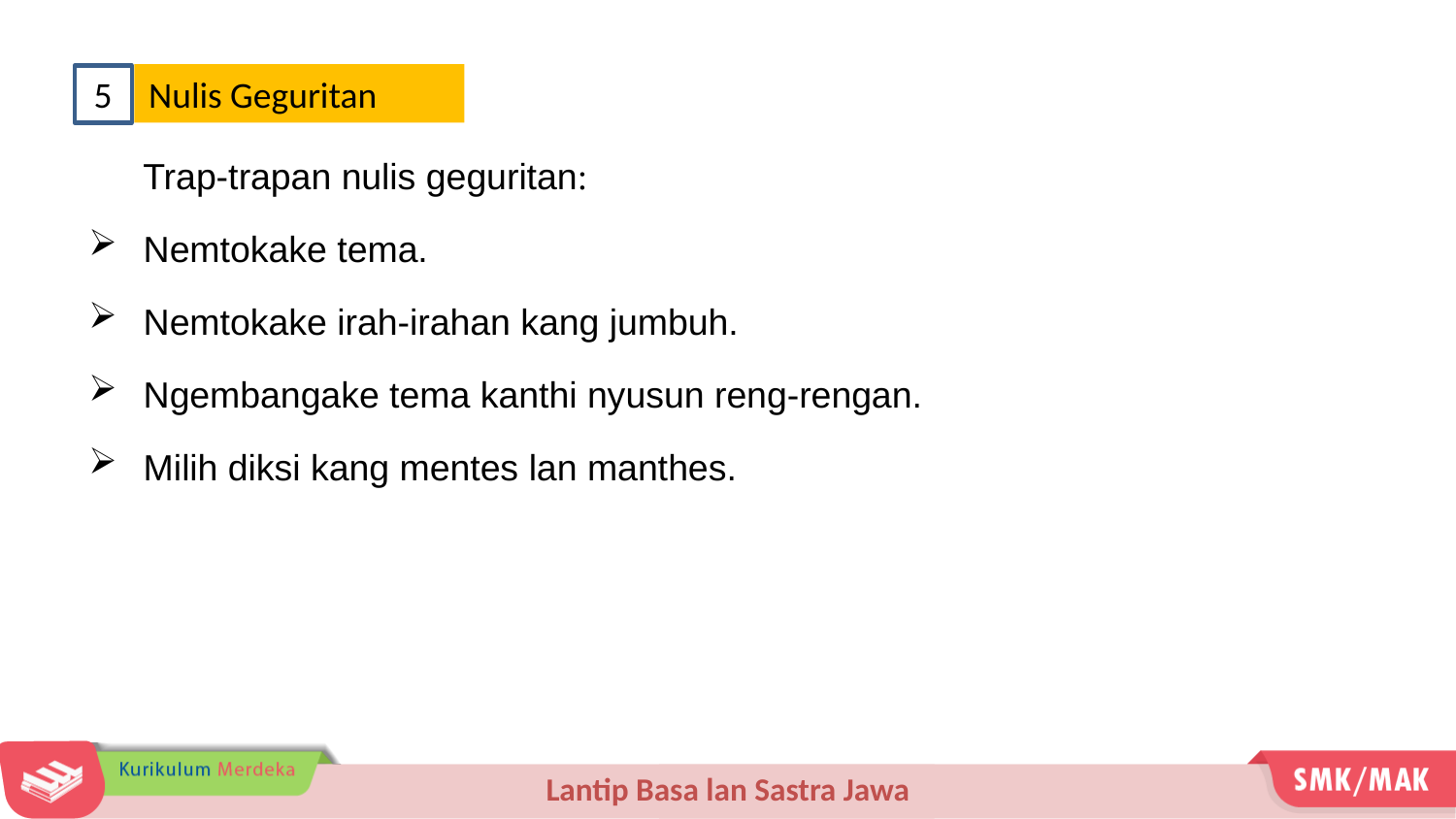

Nulis Geguritan
5
Trap-trapan nulis geguritan:
Nemtokake tema.
Nemtokake irah-irahan kang jumbuh.
Ngembangake tema kanthi nyusun reng-rengan.
Milih diksi kang mentes lan manthes.